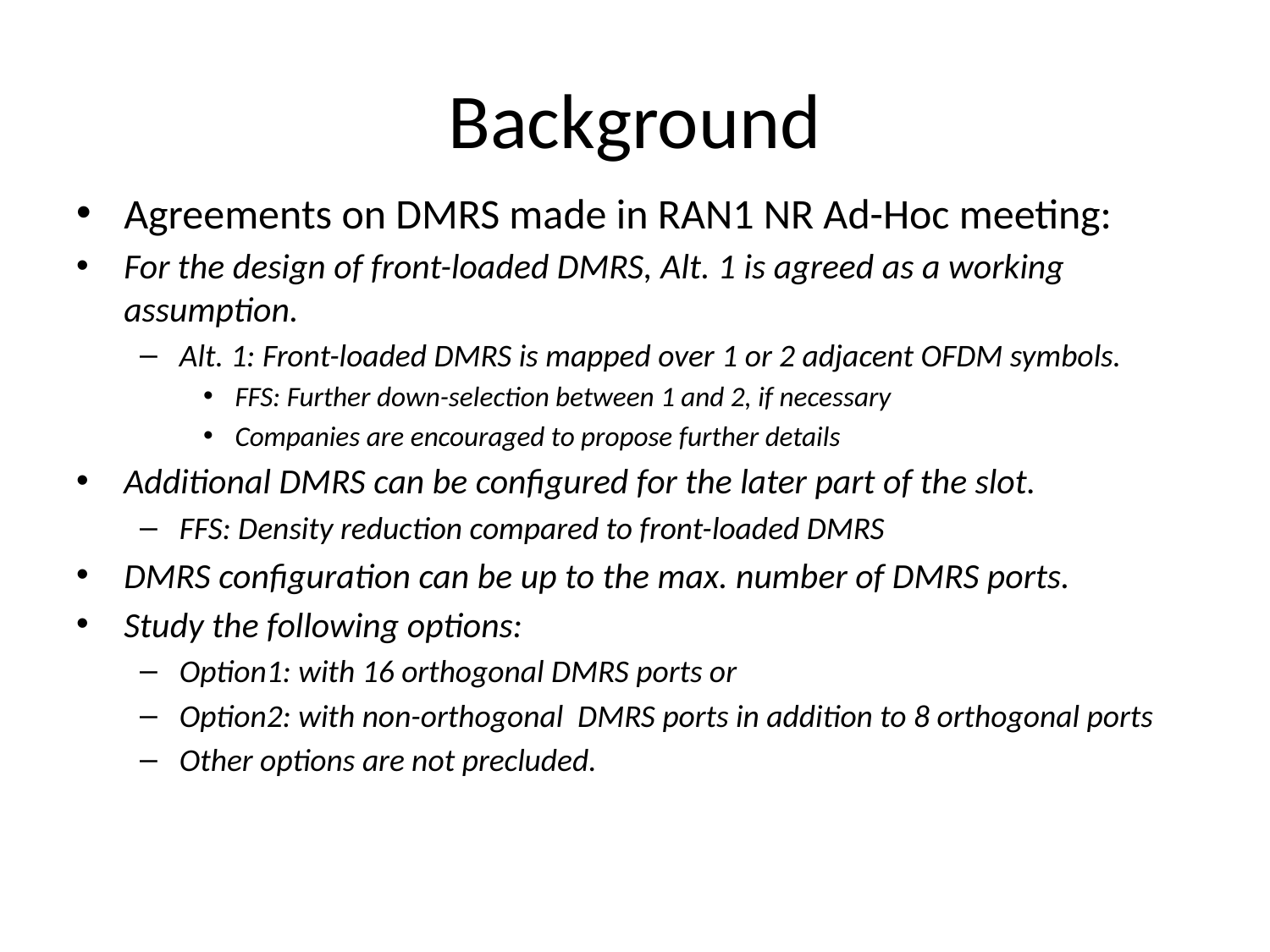

# Background
Agreements on DMRS made in RAN1 NR Ad-Hoc meeting:
For the design of front-loaded DMRS, Alt. 1 is agreed as a working assumption.
Alt. 1: Front-loaded DMRS is mapped over 1 or 2 adjacent OFDM symbols.
FFS: Further down-selection between 1 and 2, if necessary
Companies are encouraged to propose further details
Additional DMRS can be configured for the later part of the slot.
FFS: Density reduction compared to front-loaded DMRS
DMRS configuration can be up to the max. number of DMRS ports.
Study the following options:
Option1: with 16 orthogonal DMRS ports or
Option2: with non-orthogonal  DMRS ports in addition to 8 orthogonal ports
Other options are not precluded.